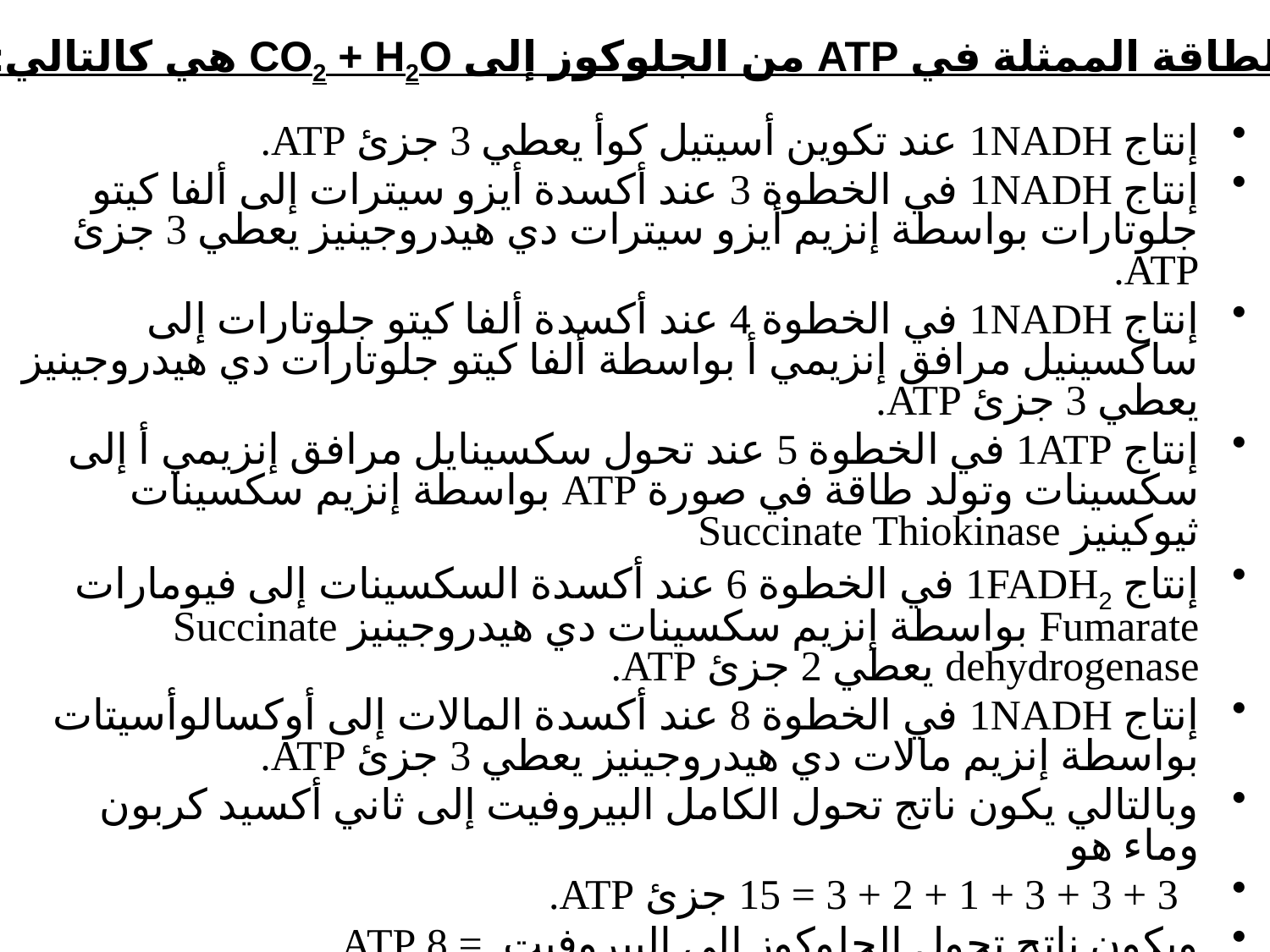

حصيلة الطاقة الممثلة في ATP من الجلوكوز إلى CO2 + H2O هي كالتالي:
إنتاج 1NADH عند تكوين أسيتيل كوأ يعطي 3 جزئ ATP.
إنتاج 1NADH في الخطوة 3 عند أكسدة أيزو سيترات إلى ألفا كيتو جلوتارات بواسطة إنزيم أيزو سيترات دي هيدروجينيز يعطي 3 جزئ ATP.
إنتاج 1NADH في الخطوة 4 عند أكسدة ألفا كيتو جلوتارات إلى ساكسينيل مرافق إنزيمي أ بواسطة ألفا كيتو جلوتارات دي هيدروجينيز يعطي 3 جزئ ATP.
إنتاج 1ATP في الخطوة 5 عند تحول سكسينايل مرافق إنزيمي أ إلى سكسينات وتولد طاقة في صورة ATP بواسطة إنزيم سكسينات ثيوكينيز Succinate Thiokinase
إنتاج 1FADH2 في الخطوة 6 عند أكسدة السكسينات إلى فيومارات Fumarate بواسطة إنزيم سكسينات دي هيدروجينيز Succinate dehydrogenase يعطي 2 جزئ ATP.
إنتاج 1NADH في الخطوة 8 عند أكسدة المالات إلى أوكسالوأسيتات بواسطة إنزيم مالات دي هيدروجينيز يعطي 3 جزئ ATP.
وبالتالي يكون ناتج تحول الكامل البيروفيت إلى ثاني أكسيد كربون وماء هو
  3 + 3 + 3 + 1 + 2 + 3 = 15 جزئ ATP.
ويكون ناتج تحول الجلوكوز إلى البيروفيت  = 8 ATP.
وبالتالي تحول الجلوكوز كلياً إلى ثاني أكسيد كربون وماء يعطي 2(15) + 8 = 38 ATP